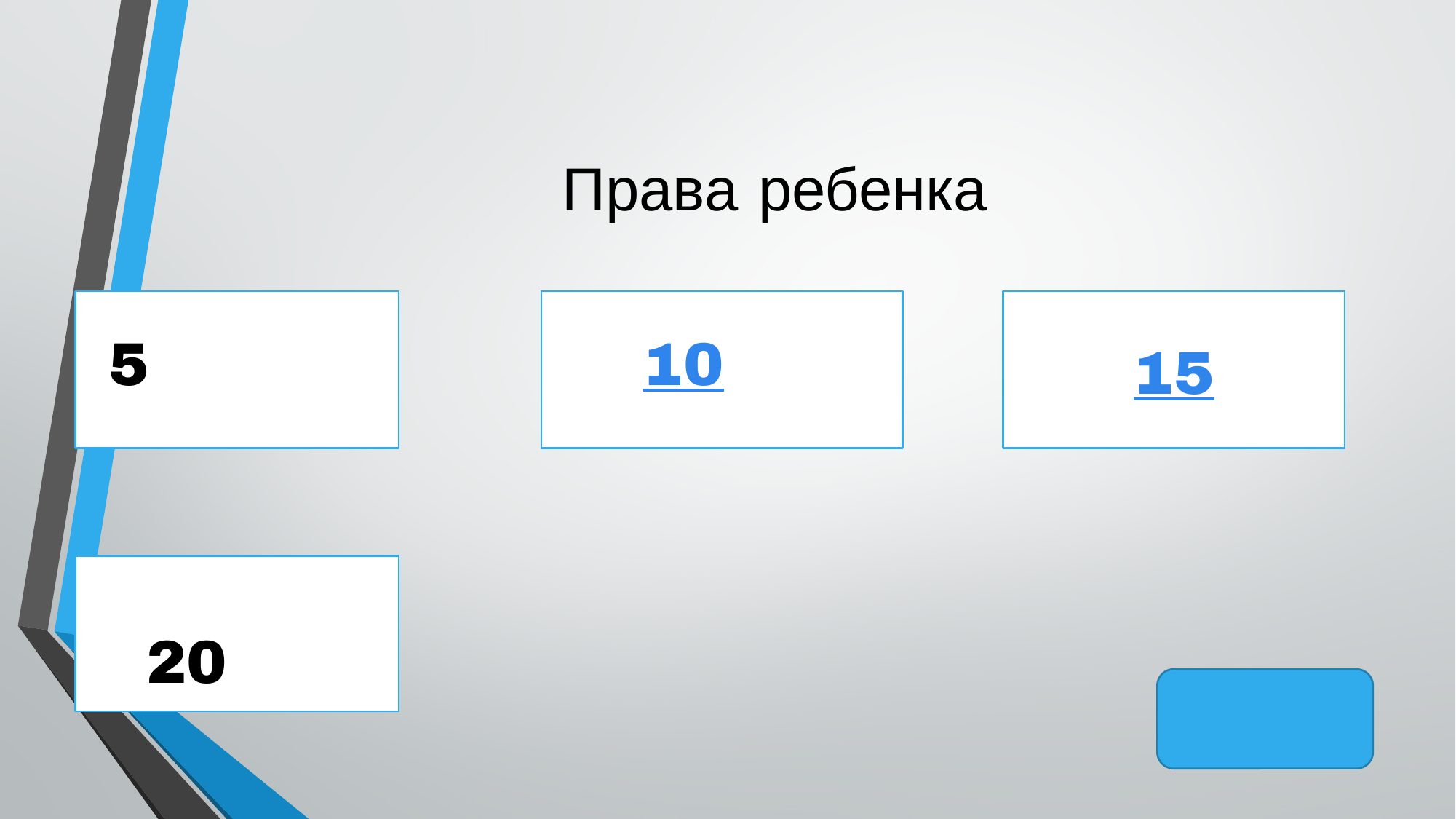

# Права ребенка

15
5
10

20